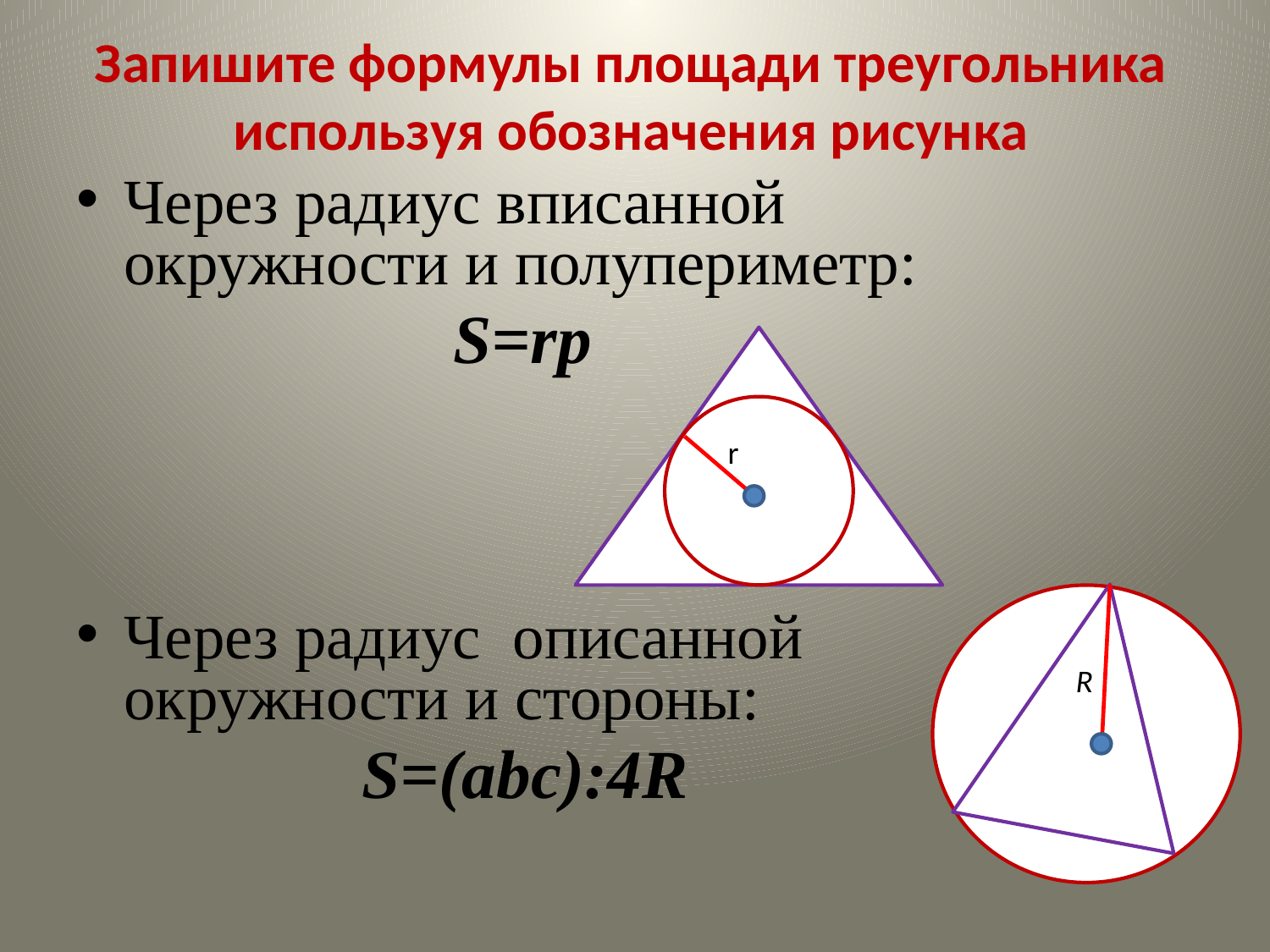

Запишите формулы площади треугольника используя обозначения рисунка
Через радиус вписанной окружности и полупериметр:
                      S=rp

Через радиус  описанной окружности и стороны:
                  S=(abc):4R

r

R